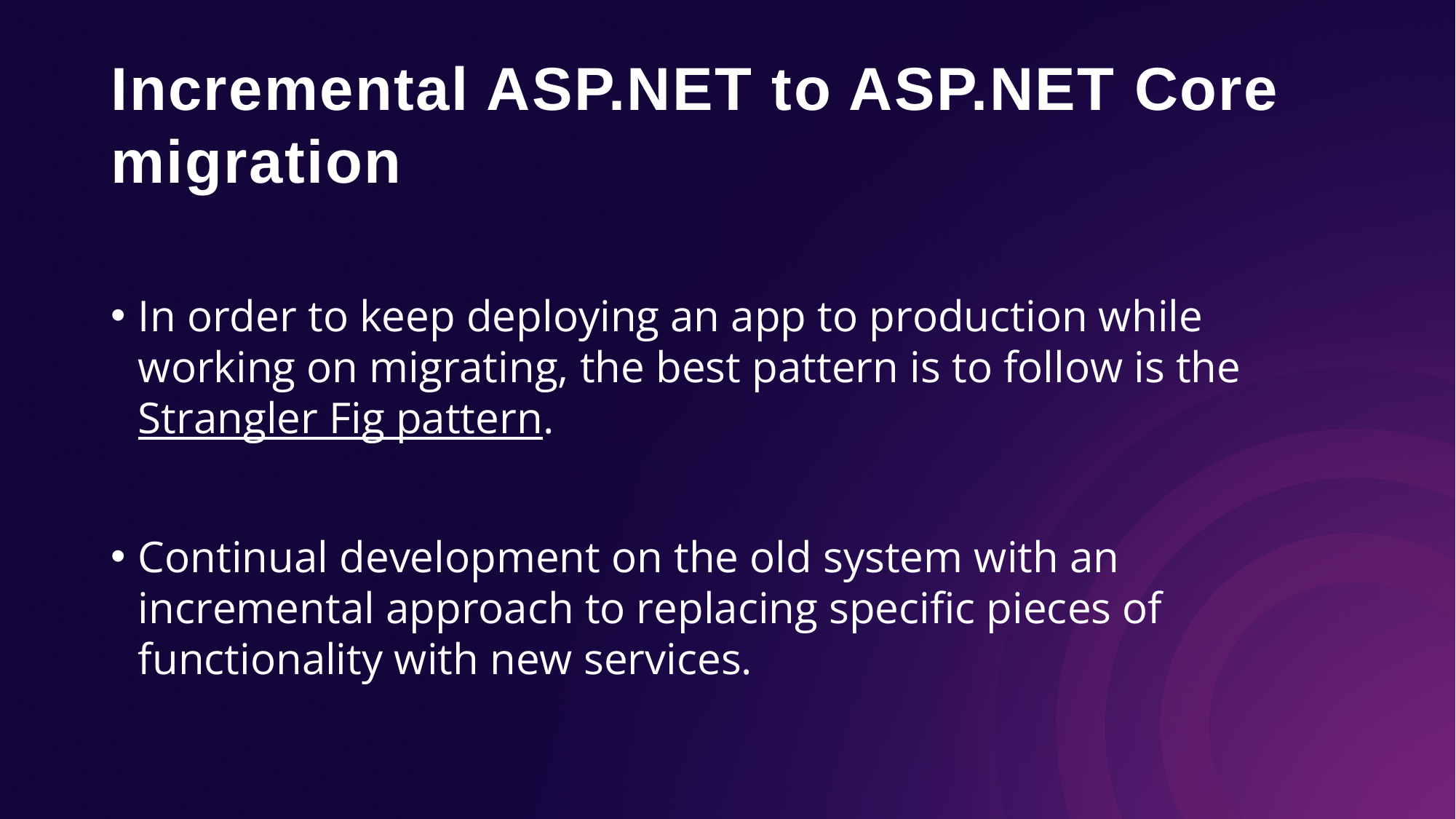

# Incremental ASP.NET to ASP.NET Core migration

In order to keep deploying an app to production while working on migrating, the best pattern is to follow is the Strangler Fig pattern.

Continual development on the old system with an incremental approach to replacing specific pieces of functionality with new services.